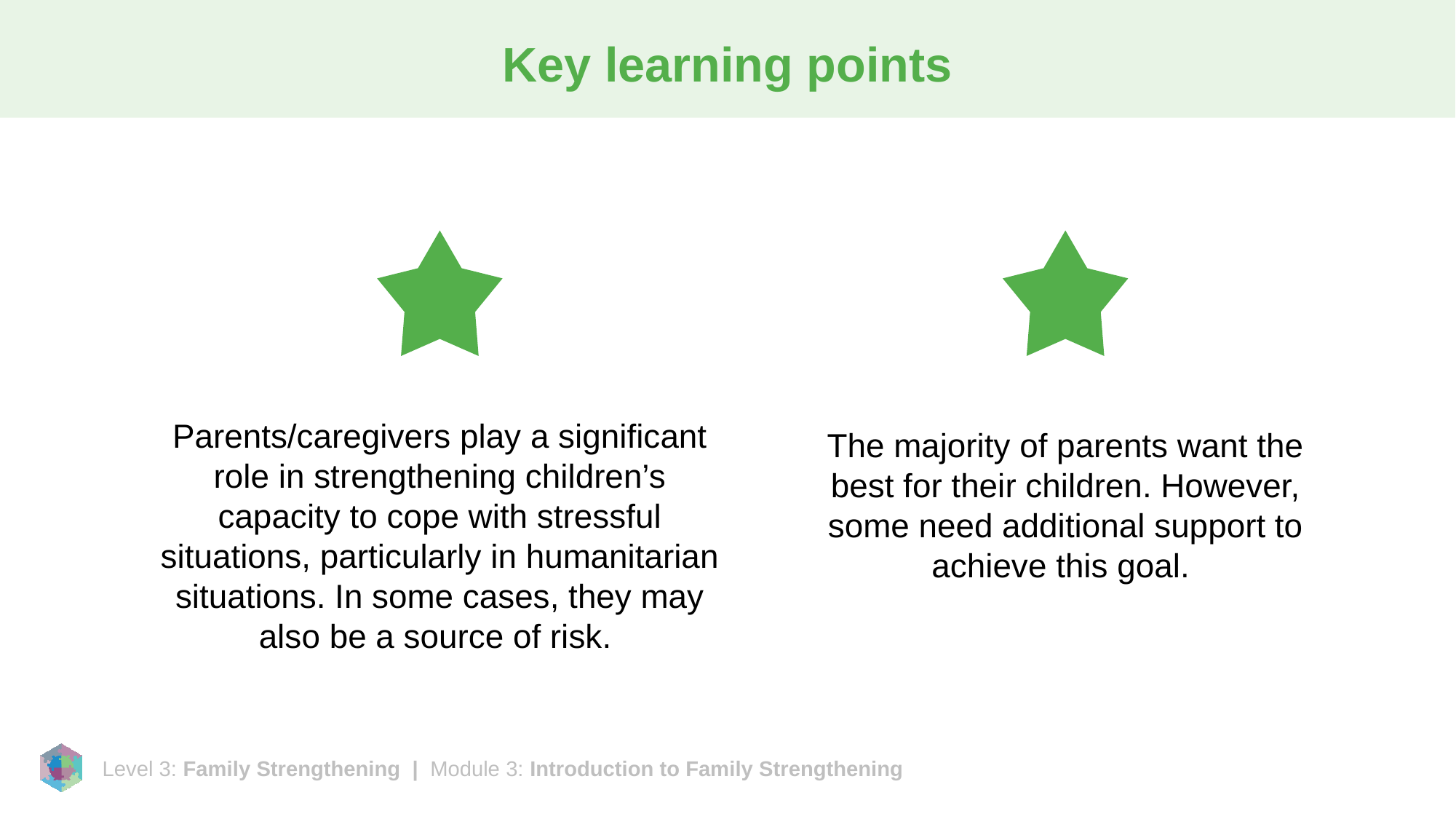

# Key learning points

Parents/caregivers play a significant role in strengthening children’s capacity to cope with stressful situations, particularly in humanitarian situations. In some cases, they may also be a source of risk.
The majority of parents want the best for their children. However, some need additional support to achieve this goal.